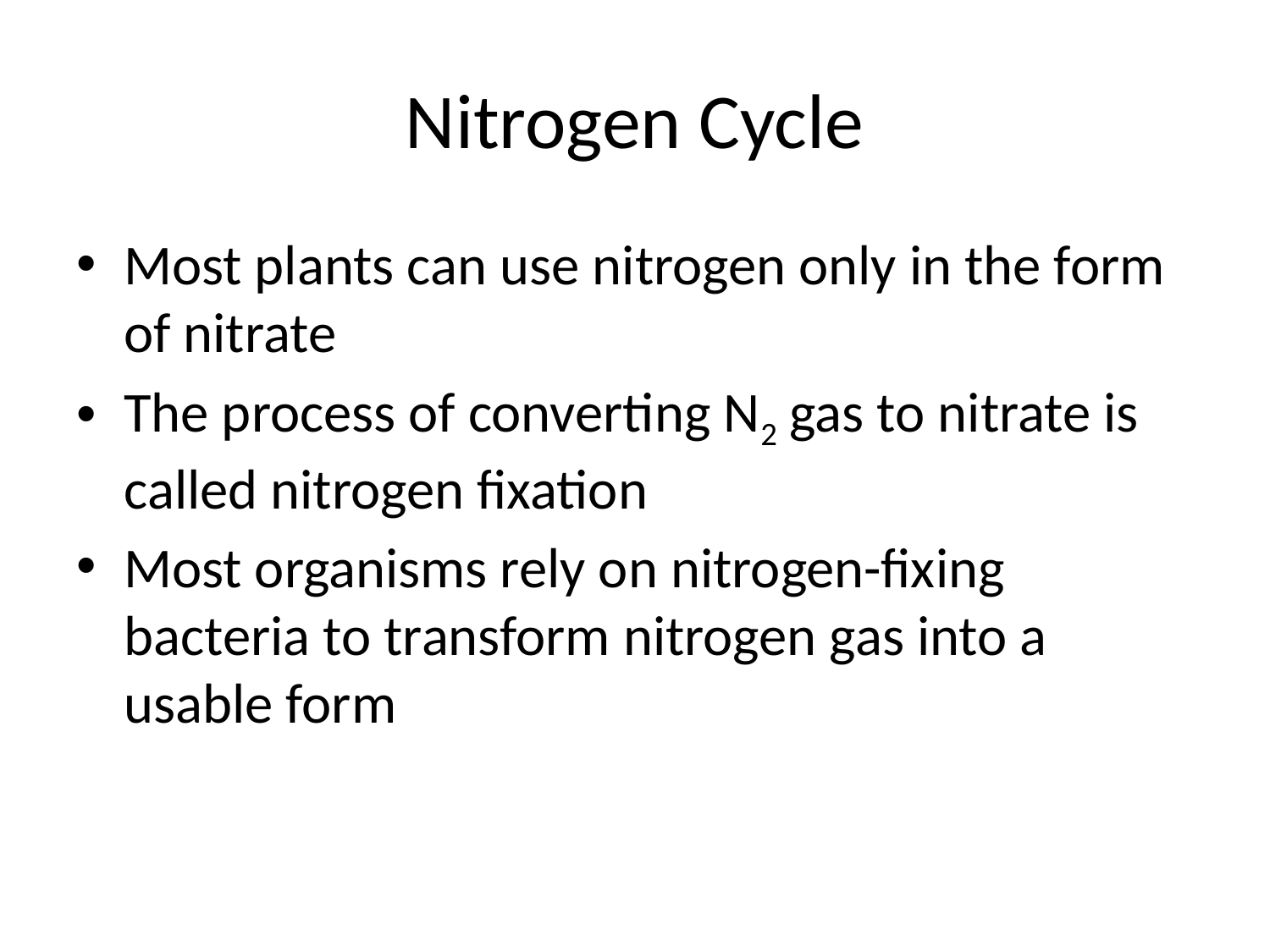

# Nitrogen Cycle
Most plants can use nitrogen only in the form of nitrate
The process of converting N2 gas to nitrate is called nitrogen fixation
Most organisms rely on nitrogen-fixing bacteria to transform nitrogen gas into a usable form